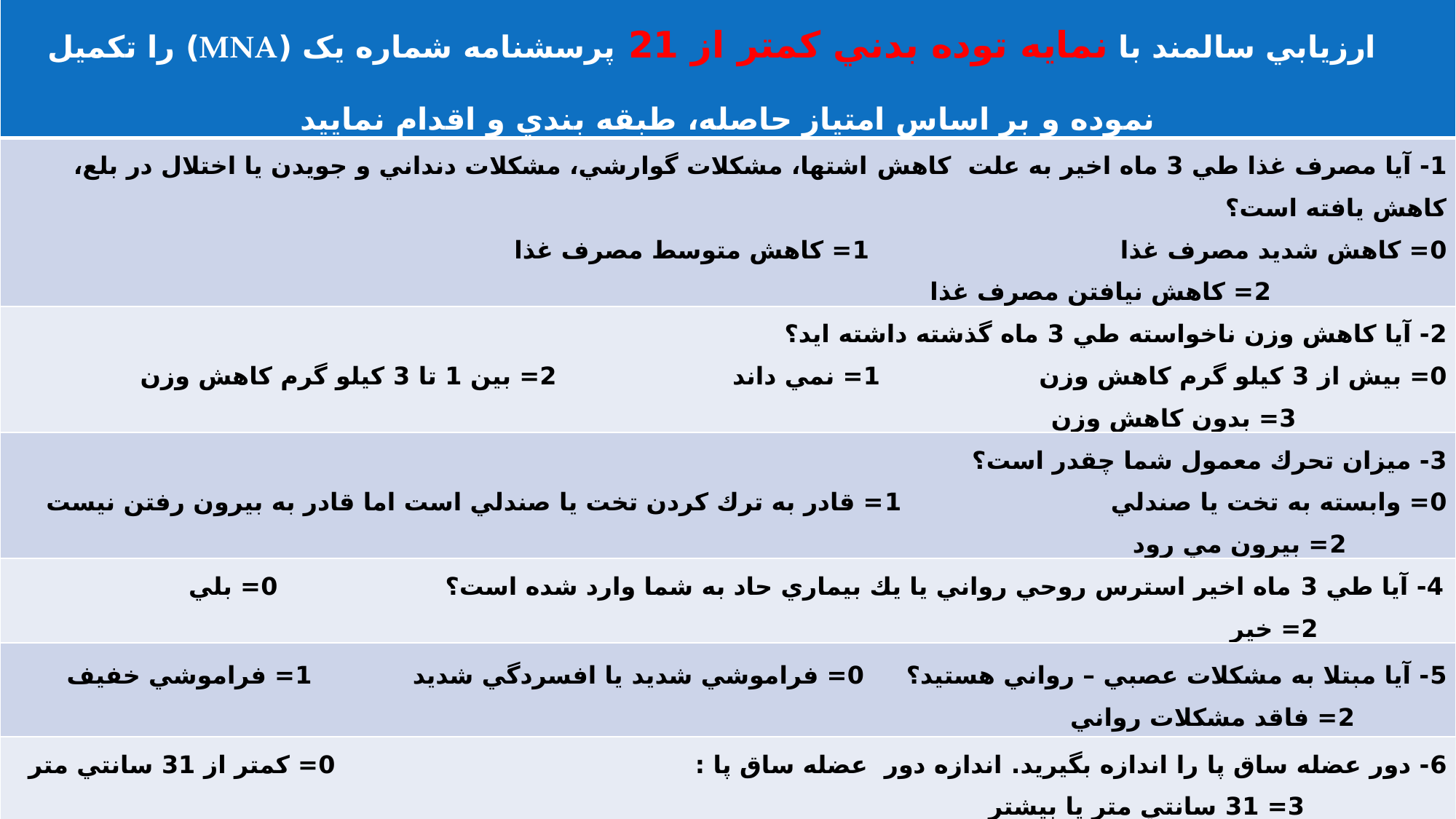

| ارزيابي سالمند با نمايه توده بدني کمتر از 21 پرسشنامه شماره یک (MNA) را تکميل نموده و بر اساس امتياز حاصله، طبقه بندي و اقدام نماييد |
| --- |
| 1- آيا مصرف غذا طي 3 ماه اخير به علت کاهش اشتها، مشكلات گوارشي، مشکلات دنداني و جويدن يا اختلال در بلع، كاهش يافته است؟ 0= كاهش شديد مصرف غذا 1= كاهش متوسط مصرف غذا 2= كاهش نيافتن مصرف غذا |
| 2- آيا كاهش وزن ناخواسته طي 3 ماه گذشته داشته ايد؟ 0= بيش از 3 كيلو گرم كاهش وزن 1= نمي داند 2= بين 1 تا 3 كيلو گرم كاهش وزن 3= بدون كاهش وزن |
| 3- ميزان تحرك معمول شما چقدر است؟ 0= وابسته به تخت يا صندلي 1= قادر به ترك كردن تخت يا صندلي است اما قادر به بيرون رفتن نيست 2= بيرون مي رود |
| 4- آيا طي 3 ماه اخير استرس روحي رواني يا يك بيماري حاد به شما وارد شده است؟ 0= بلي 2= خير |
| 5- آيا مبتلا به مشكلات عصبي – رواني هستيد؟ 0= فراموشي شديد يا افسردگي شديد 1= فراموشي خفيف 2= فاقد مشكلات رواني |
| 6- دور عضله ساق پا را اندازه بگيريد. اندازه دور عضله ساق پا : 0= كمتر از 31 سانتي متر 3= 31 سانتي متر يا بيشتر |
| مجموع امتيازات: 14 امتیاز |
| اقدام کنيد: سه عدد مگا دوز ويتامين D و 90 عدد مکمل کلسيم، يا کلسيم D را براي مصرف سه ماه به سالمند تحويل دهيد. |